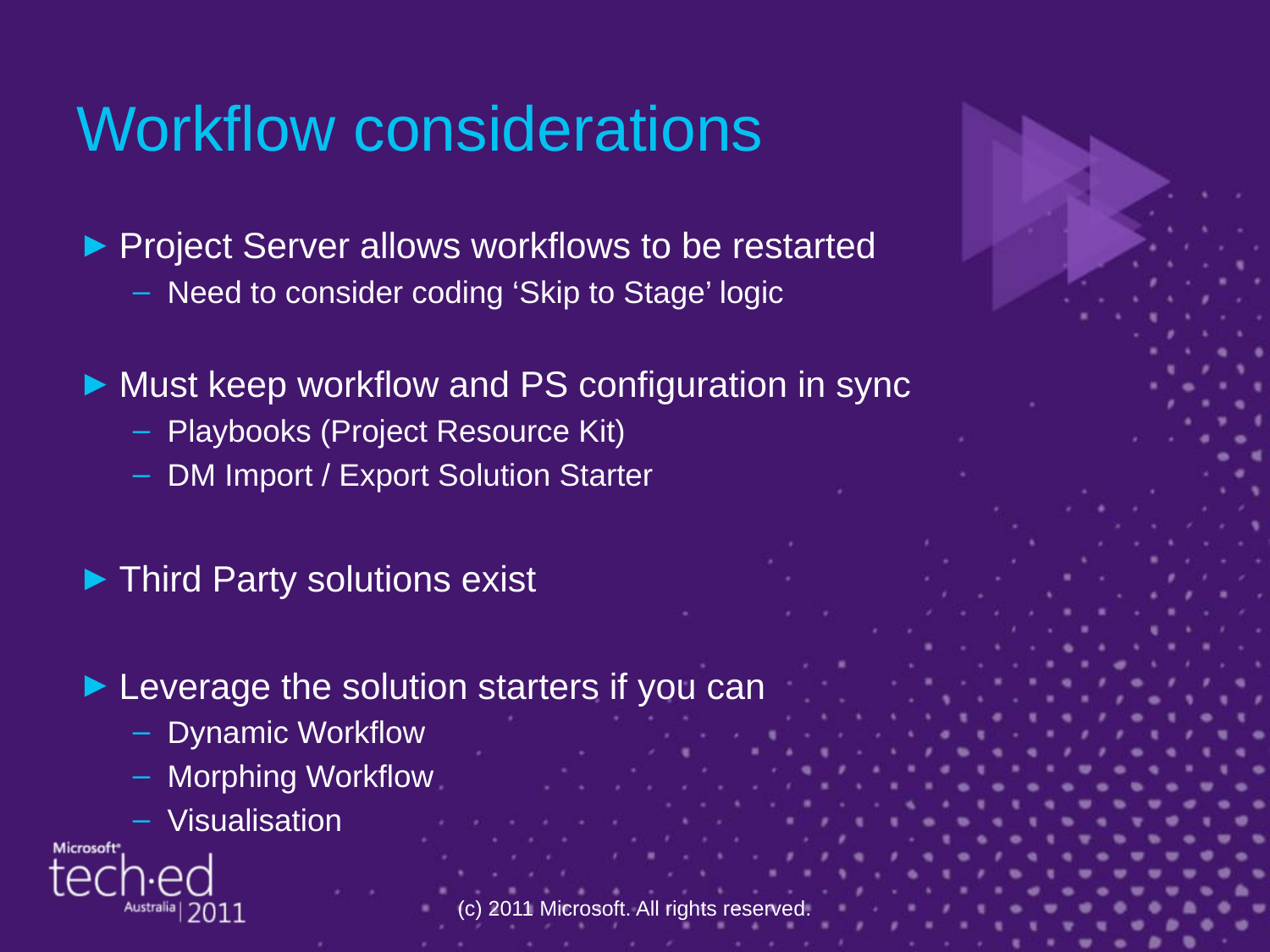

# Workflow considerations
Project Server allows workflows to be restarted
Need to consider coding ‘Skip to Stage’ logic

Must keep workflow and PS configuration in sync
Playbooks (Project Resource Kit)
DM Import / Export Solution Starter

Third Party solutions exist

Leverage the solution starters if you can
Dynamic Workflow
Morphing Workflow
Visualisation
(c) 2011 Microsoft. All rights reserved.